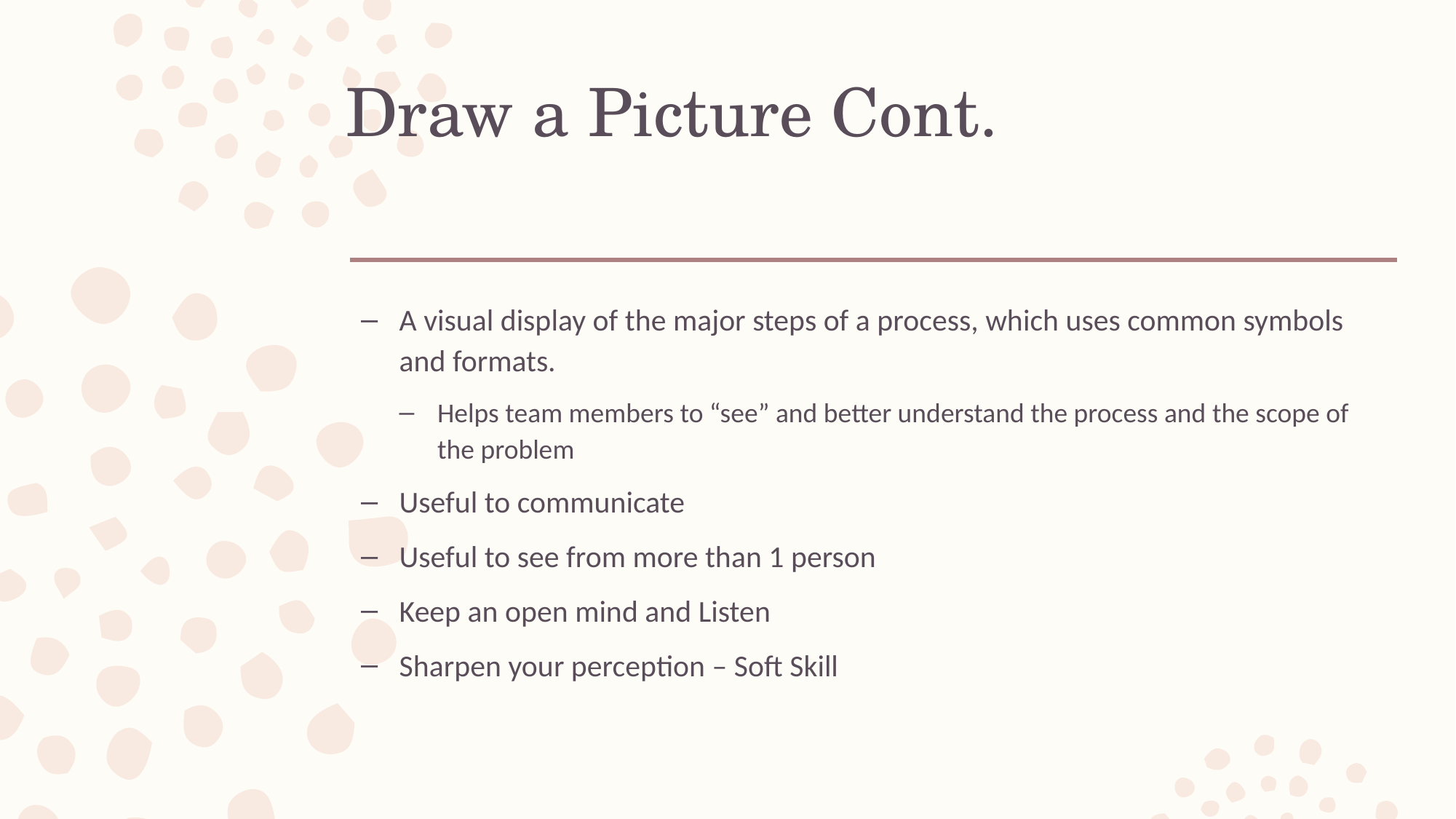

# Draw a Picture Cont.
A visual display of the major steps of a process, which uses common symbols and formats.
Helps team members to “see” and better understand the process and the scope of the problem
Useful to communicate
Useful to see from more than 1 person
Keep an open mind and Listen
Sharpen your perception – Soft Skill